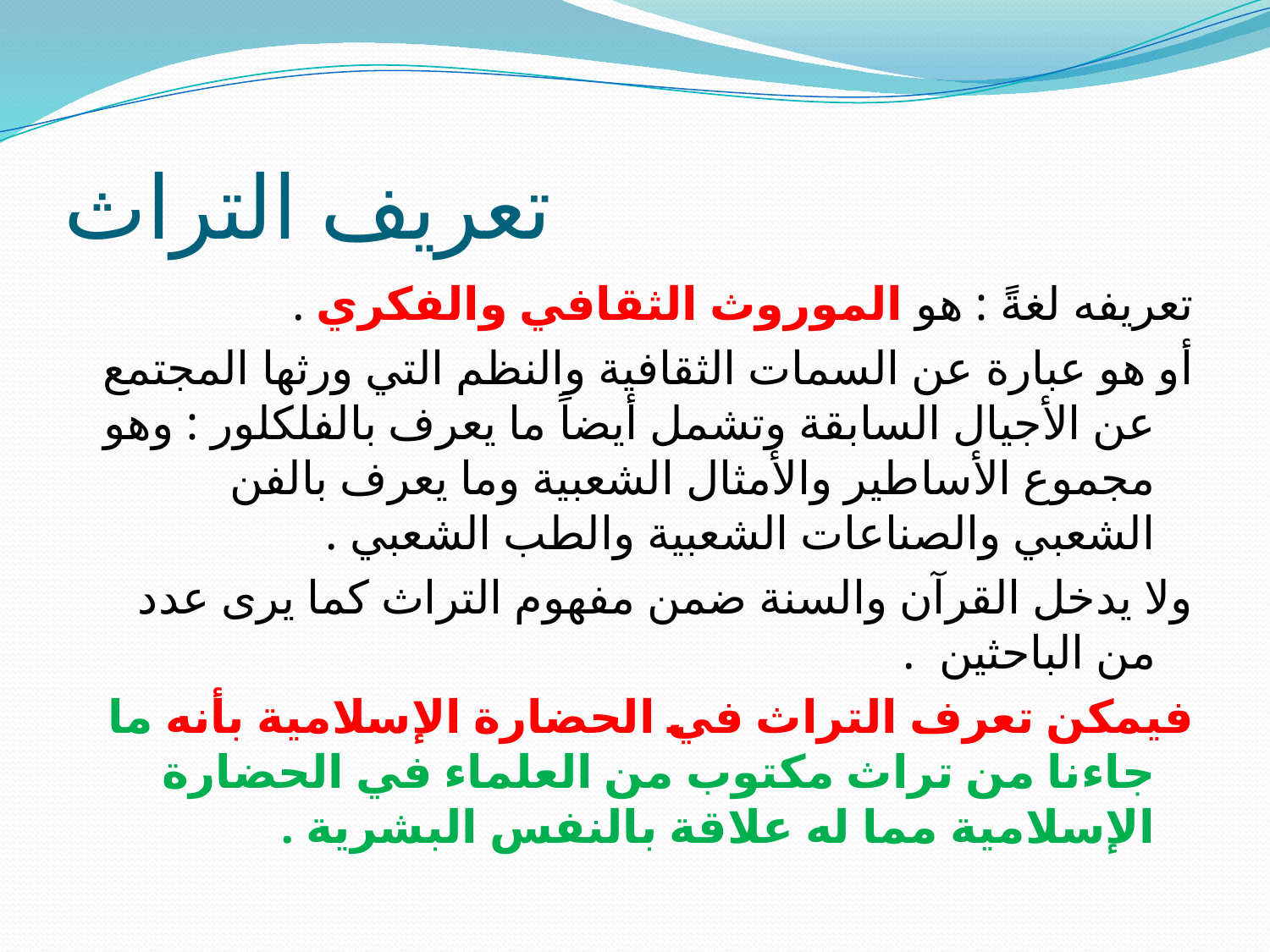

# تعريف التراث
تعريفه لغةً : هو الموروث الثقافي والفكري .
أو هو عبارة عن السمات الثقافية والنظم التي ورثها المجتمع عن الأجيال السابقة وتشمل أيضاً ما يعرف بالفلكلور : وهو مجموع الأساطير والأمثال الشعبية وما يعرف بالفن الشعبي والصناعات الشعبية والطب الشعبي .
ولا يدخل القرآن والسنة ضمن مفهوم التراث كما يرى عدد من الباحثين  .
فيمكن تعرف التراث في الحضارة الإسلامية بأنه ما جاءنا من تراث مكتوب من العلماء في الحضارة الإسلامية مما له علاقة بالنفس البشرية .